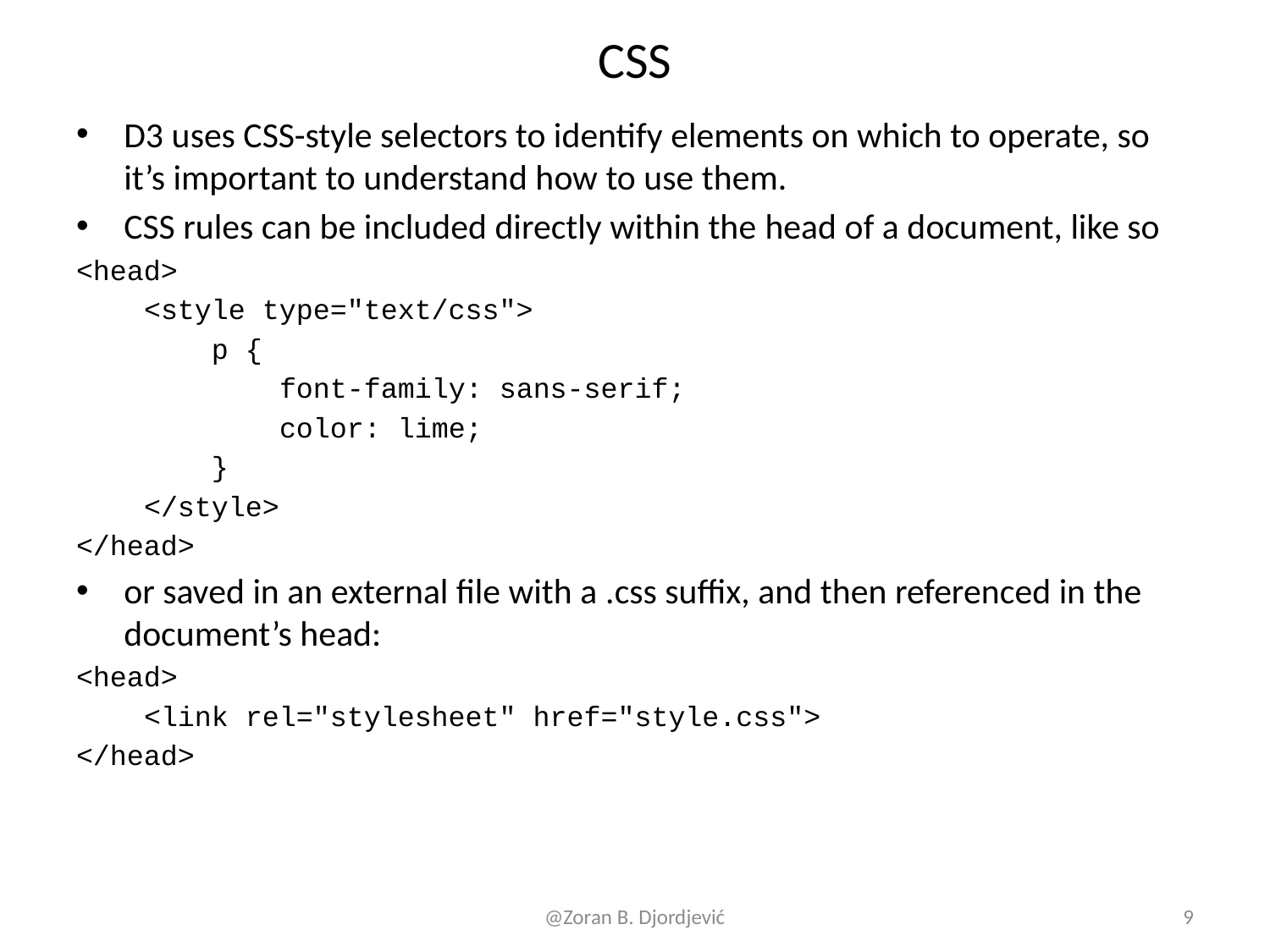

# CSS
D3 uses CSS-style selectors to identify elements on which to operate, so it’s important to understand how to use them.
CSS rules can be included directly within the head of a document, like so
<head>
    <style type="text/css">
        p {
            font-family: sans-serif;
            color: lime;
        }
    </style>
</head>
or saved in an external file with a .css suffix, and then referenced in the document’s head:
<head>
    <link rel="stylesheet" href="style.css">
</head>

@Zoran B. Djordjević
9